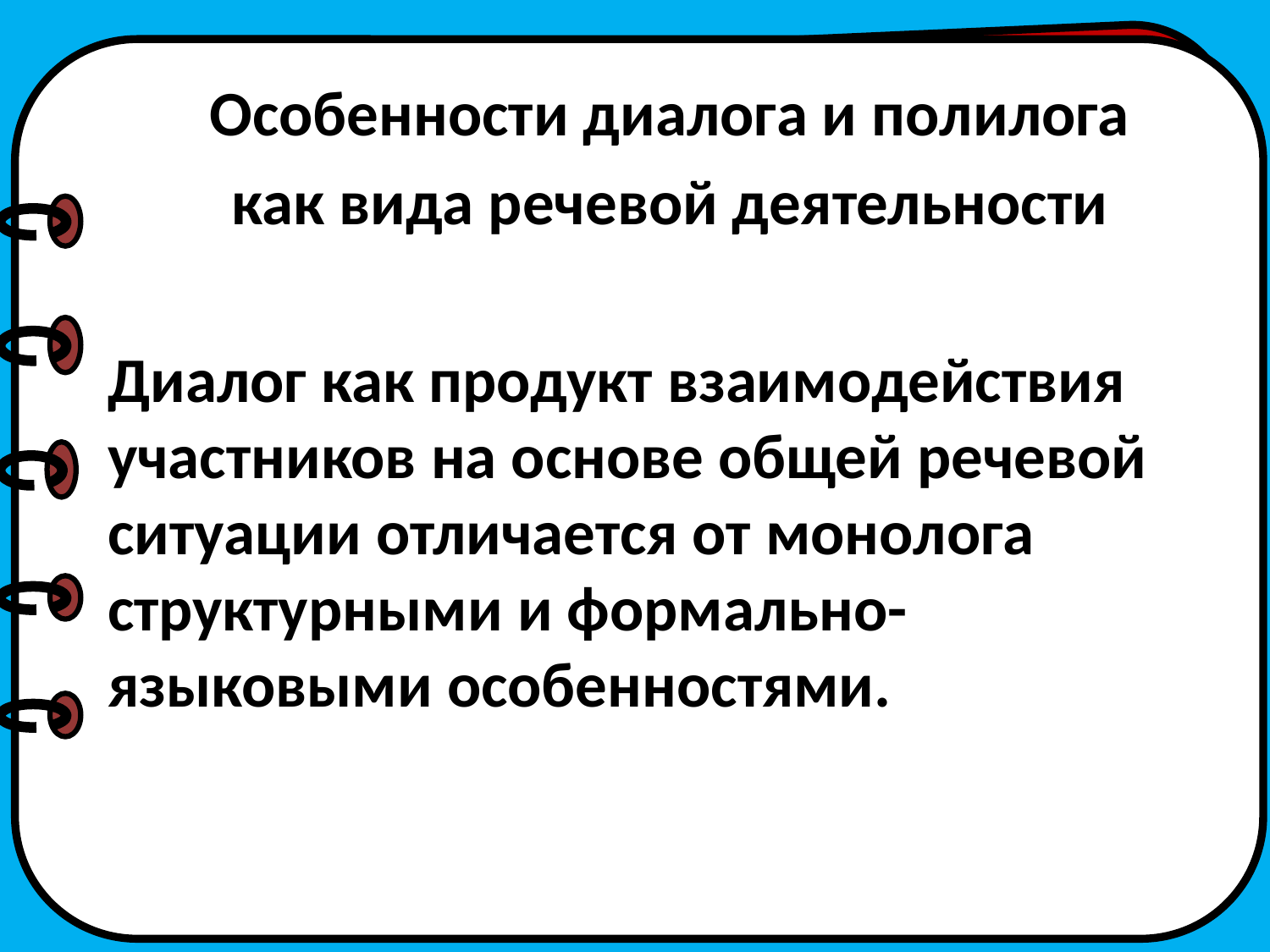

Особенности диалога и полилога
как вида речевой деятельности

Диалог как продукт взаимодействия участников на основе общей речевой ситуации отличается от монолога структурными и формально-языковыми особенностями.